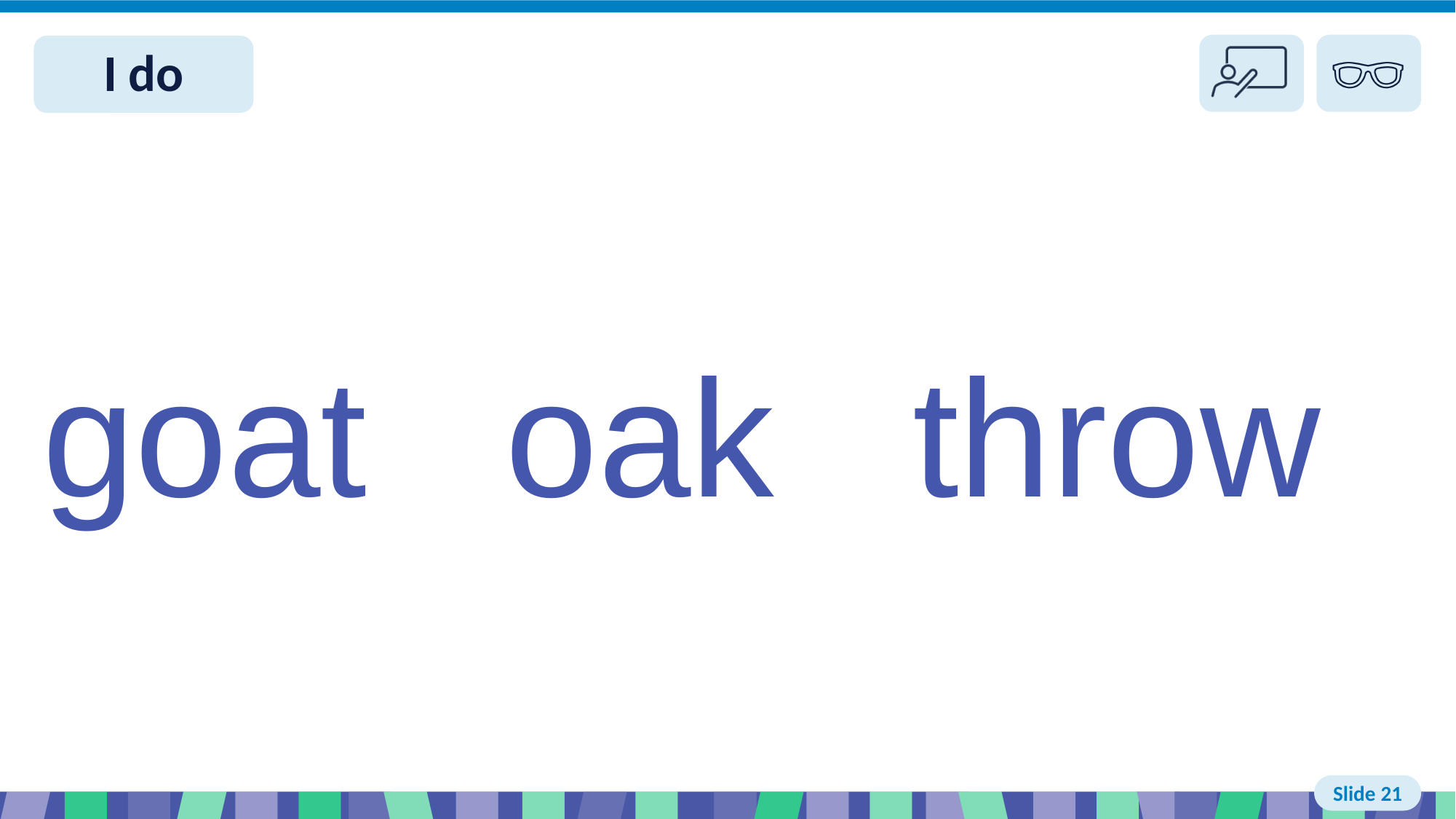

# Slide 21 I do
goat   oak   throw